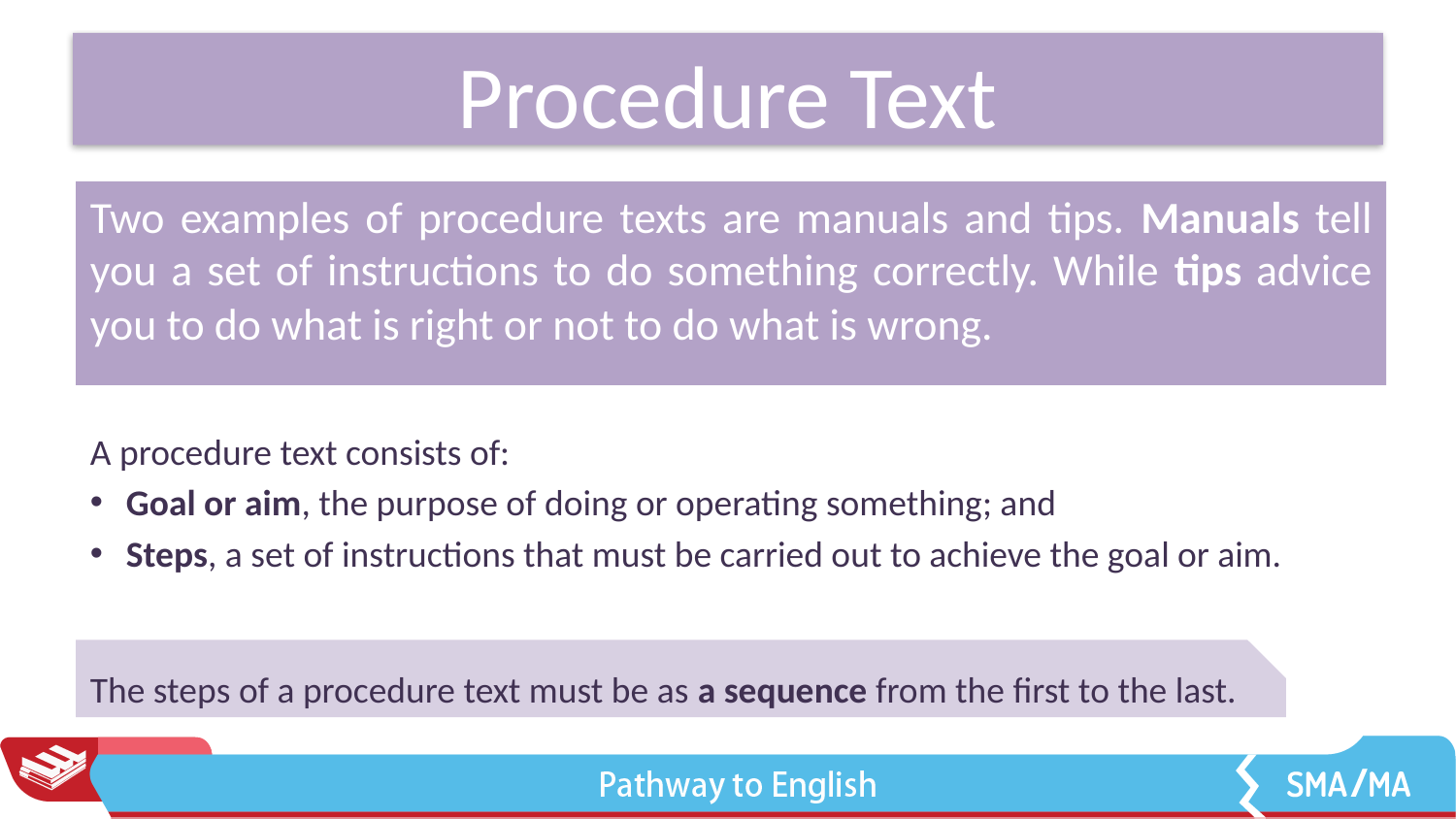

# Procedure Text
Two examples of procedure texts are manuals and tips. Manuals tell you a set of instructions to do something correctly. While tips advice you to do what is right or not to do what is wrong.
A procedure text consists of:
Goal or aim, the purpose of doing or operating something; and
Steps, a set of instructions that must be carried out to achieve the goal or aim.

The steps of a procedure text must be as a sequence from the first to the last.